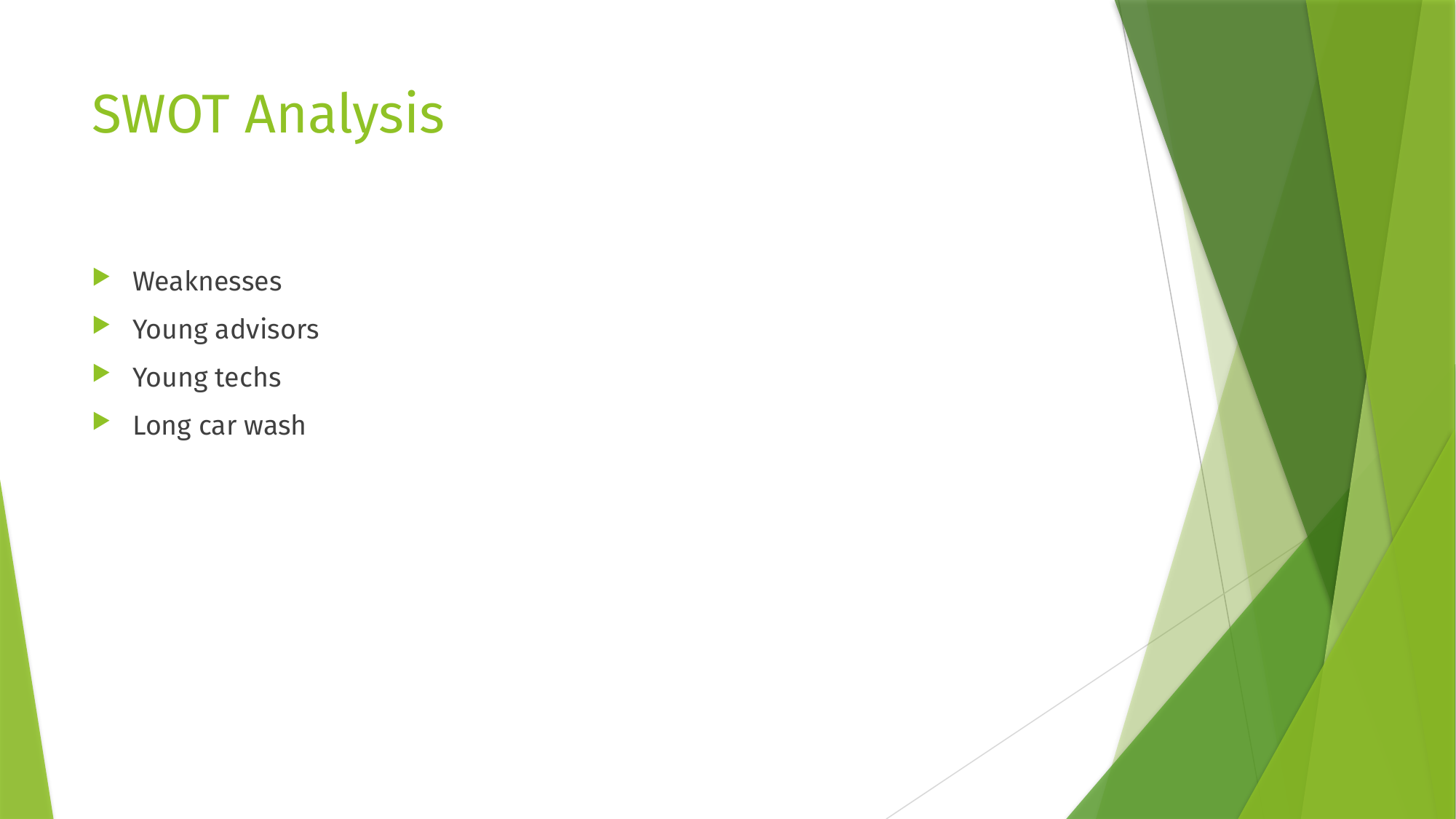

# SWOT Analysis
Weaknesses
Young advisors
Young techs
Long car wash